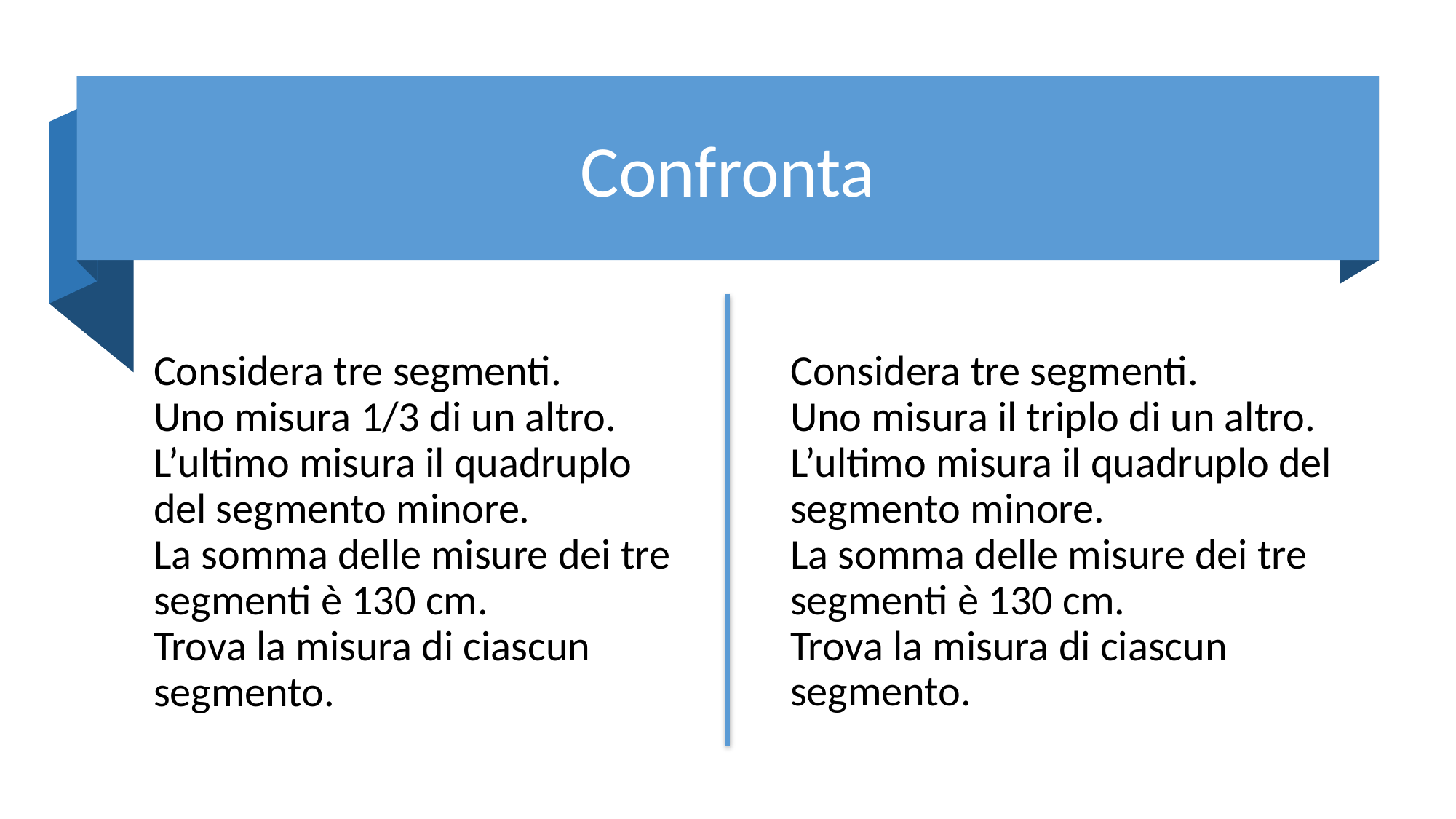

Confronta

Considera tre segmenti.
Uno misura 1/3 di un altro.
L’ultimo misura il quadruplo del segmento minore.
La somma delle misure dei tre segmenti è 130 cm.
Trova la misura di ciascun segmento.
Considera tre segmenti.
Uno misura il triplo di un altro.
L’ultimo misura il quadruplo del segmento minore.
La somma delle misure dei tre segmenti è 130 cm.
Trova la misura di ciascun segmento.